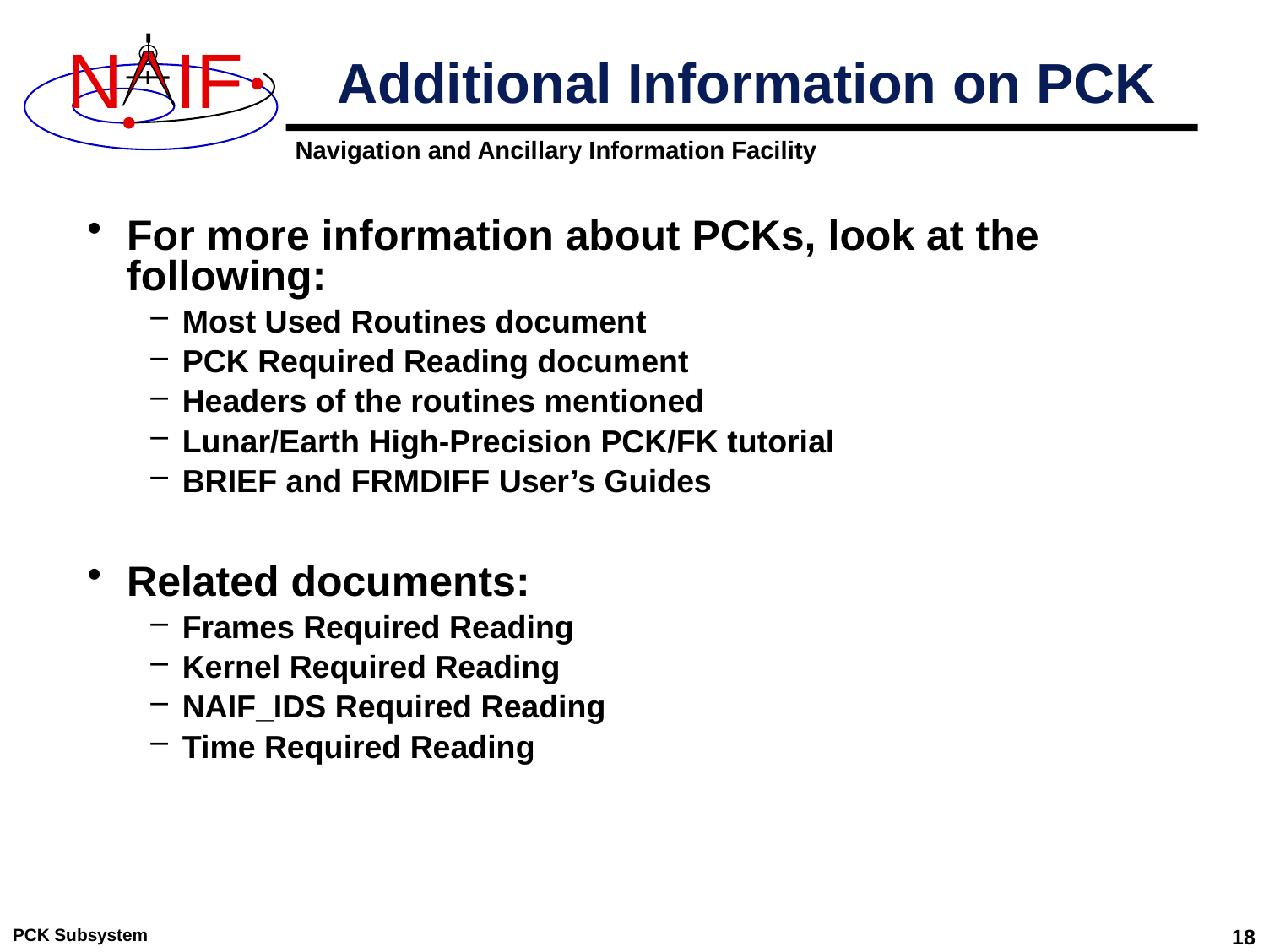

# Additional Information on PCK
For more information about PCKs, look at the following:
Most Used Routines document
PCK Required Reading document
Headers of the routines mentioned
Lunar/Earth High-Precision PCK/FK tutorial
BRIEF and FRMDIFF User’s Guides

Related documents:
Frames Required Reading
Kernel Required Reading
NAIF_IDS Required Reading
Time Required Reading
PCK Subsystem
18